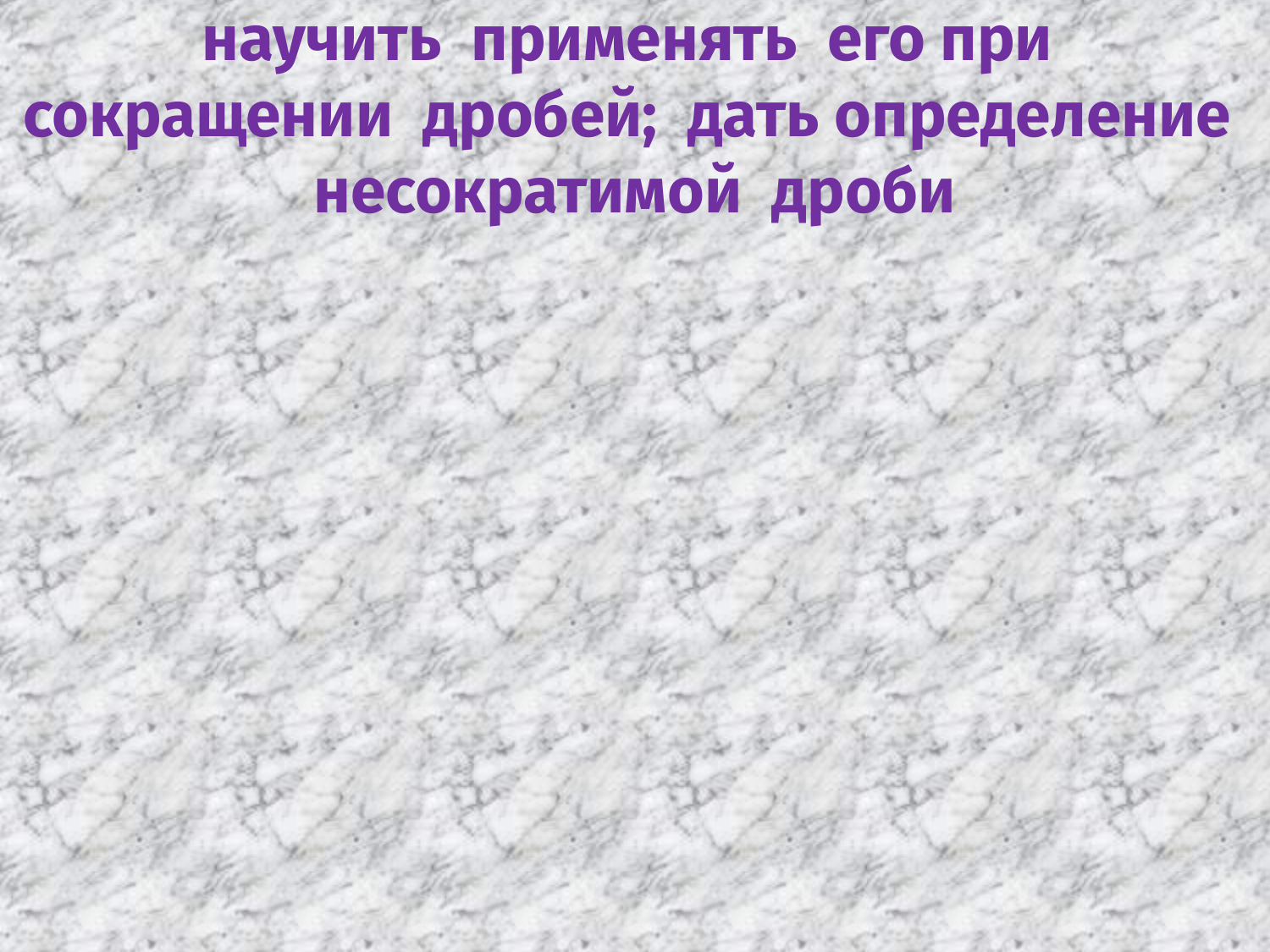

# Цель   остановки: повторить  основное  свойство дроби  и  научить  применять  его при  сокращении  дробей;  дать определение  несократимой  дроби
12